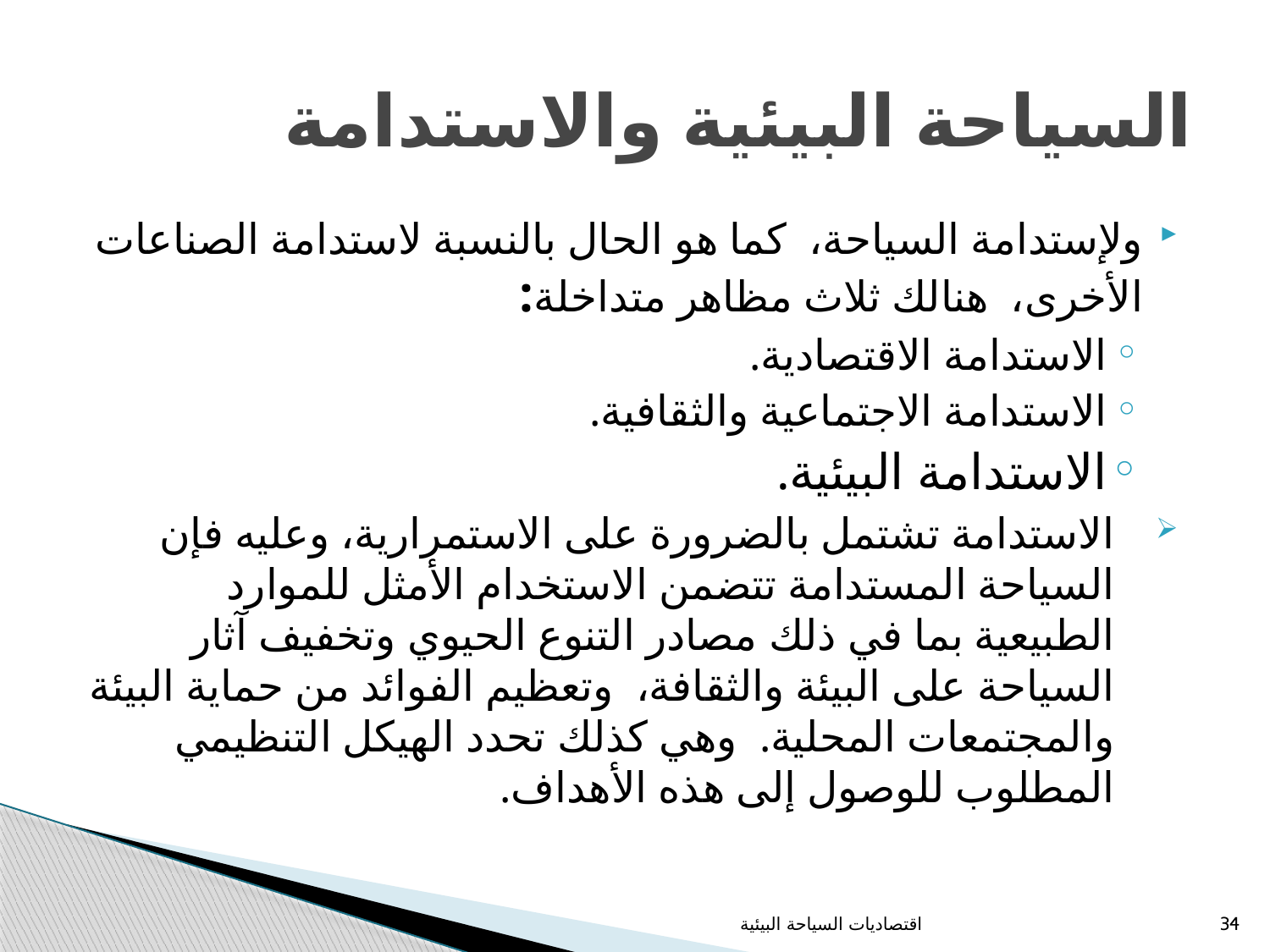

# السياحة البيئية والاستدامة
ولإستدامة السياحة،  كما هو الحال بالنسبة لاستدامة الصناعات الأخرى،  هنالك ثلاث مظاهر متداخلة:
الاستدامة الاقتصادية.
الاستدامة الاجتماعية والثقافية.
الاستدامة البيئية.
الاستدامة تشتمل بالضرورة على الاستمرارية، وعليه فإن السياحة المستدامة تتضمن الاستخدام الأمثل للموارد الطبيعية بما في ذلك مصادر التنوع الحيوي وتخفيف آثار السياحة على البيئة والثقافة،  وتعظيم الفوائد من حماية البيئة والمجتمعات المحلية.  وهي كذلك تحدد الهيكل التنظيمي المطلوب للوصول إلى هذه الأهداف.

اقتصاديات السياحة البيئية
34